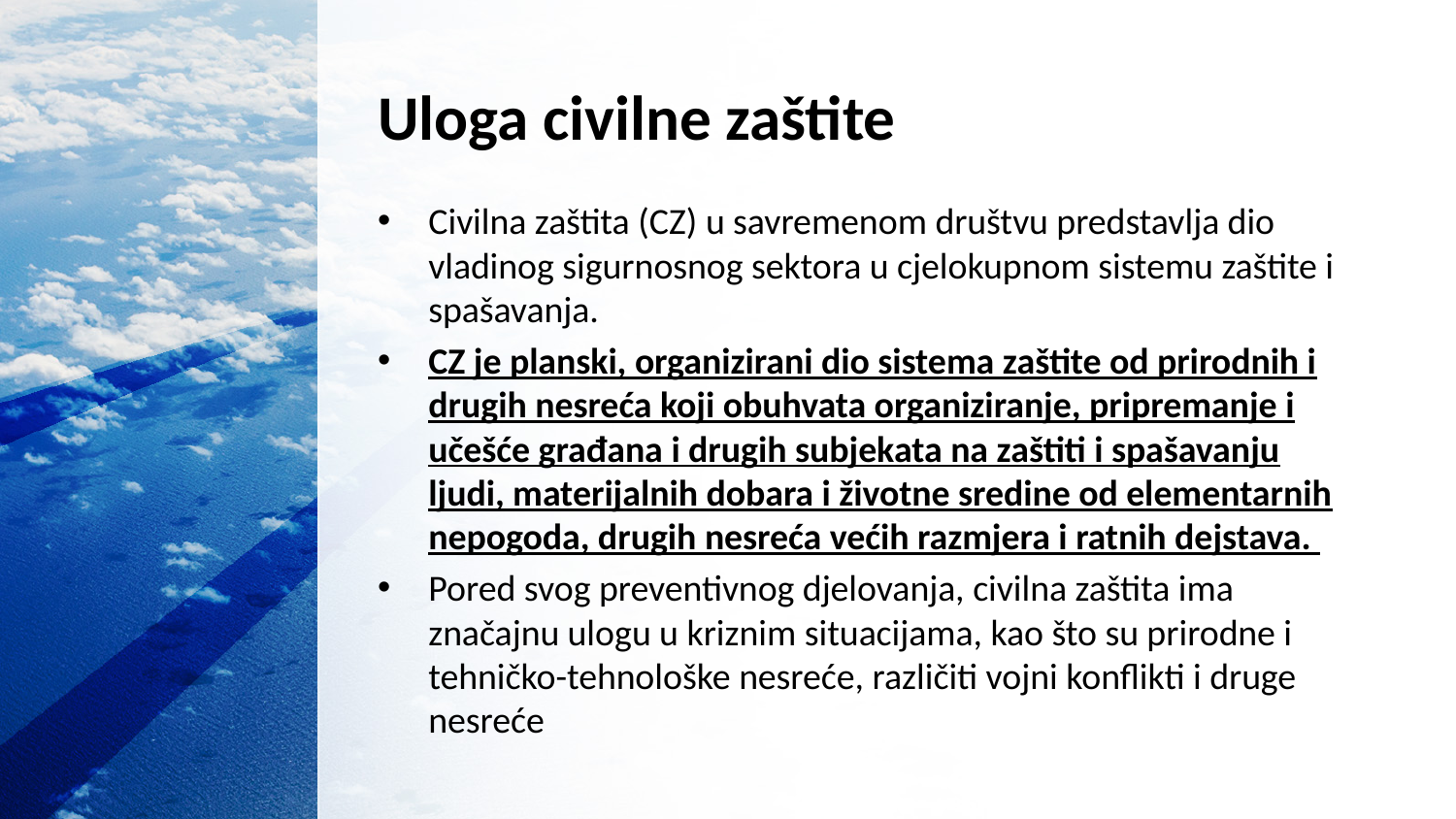

# Uloga civilne zaštite
Civilna zaštita (CZ) u savremenom društvu predstavlja dio vladinog sigurnosnog sektora u cjelokupnom sistemu zaštite i spašavanja.
CZ je planski, organizirani dio sistema zaštite od prirodnih i drugih nesreća koji obuhvata organiziranje, pripremanje i učešće građana i drugih subjekata na zaštiti i spašavanju ljudi, materijalnih dobara i životne sredine od elementarnih nepogoda, drugih nesreća većih razmjera i ratnih dejstava.
Pored svog preventivnog djelovanja, civilna zaštita ima značajnu ulogu u kriznim situacijama, kao što su prirodne i tehničko-tehnološke nesreće, različiti vojni konflikti i druge nesreće